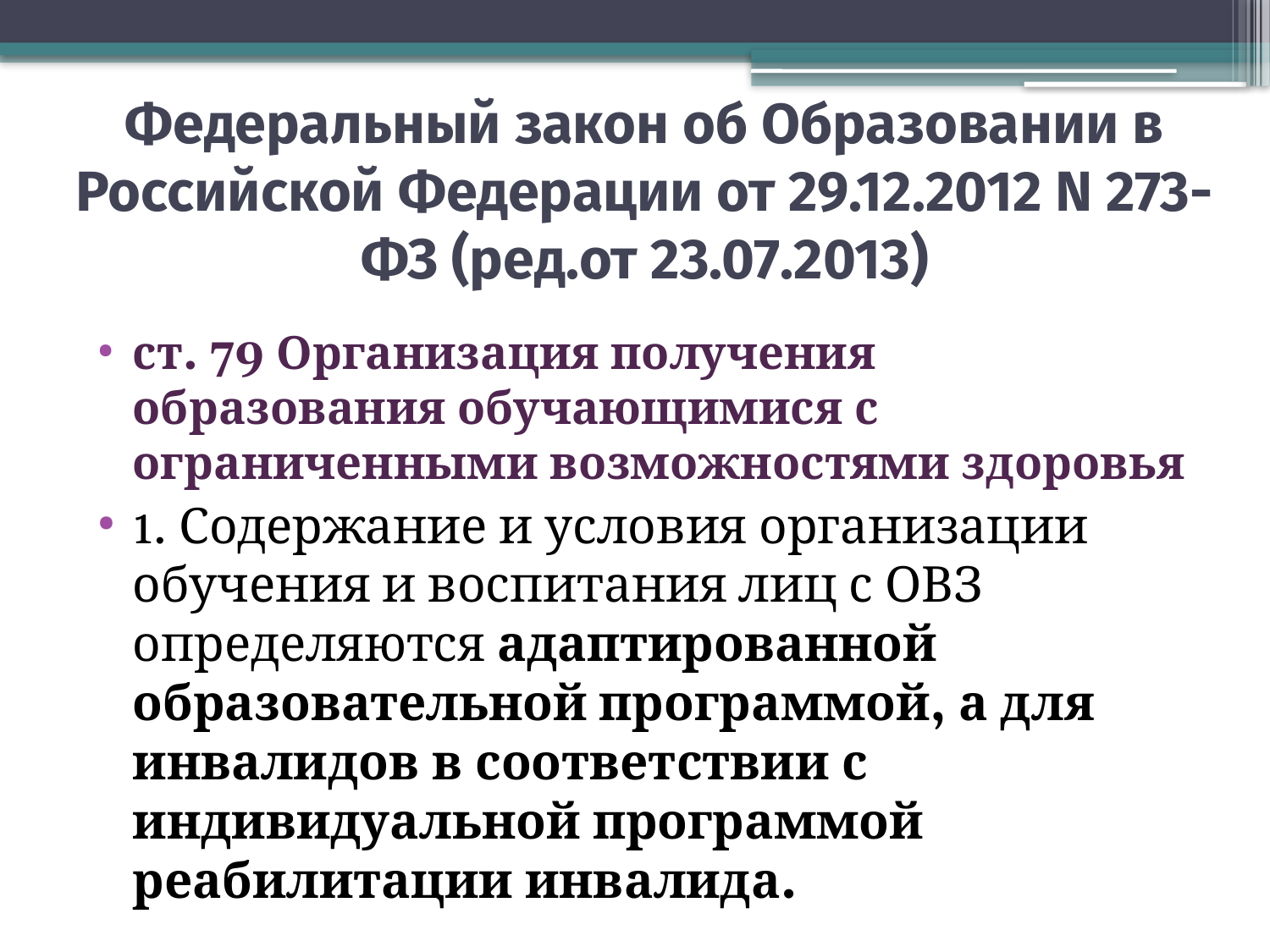

# Федеральный закон об Образовании в Российской Федерации от 29.12.2012 N 273- ФЗ (ред.от 23.07.2013)
ст. 79 Организация получения образования обучающимися с ограниченными возможностями здоровья
1. Содержание и условия организации обучения и воспитания лиц с ОВЗ определяются адаптированной образовательной программой, а для инвалидов в соответствии с индивидуальной программой реабилитации инвалида.